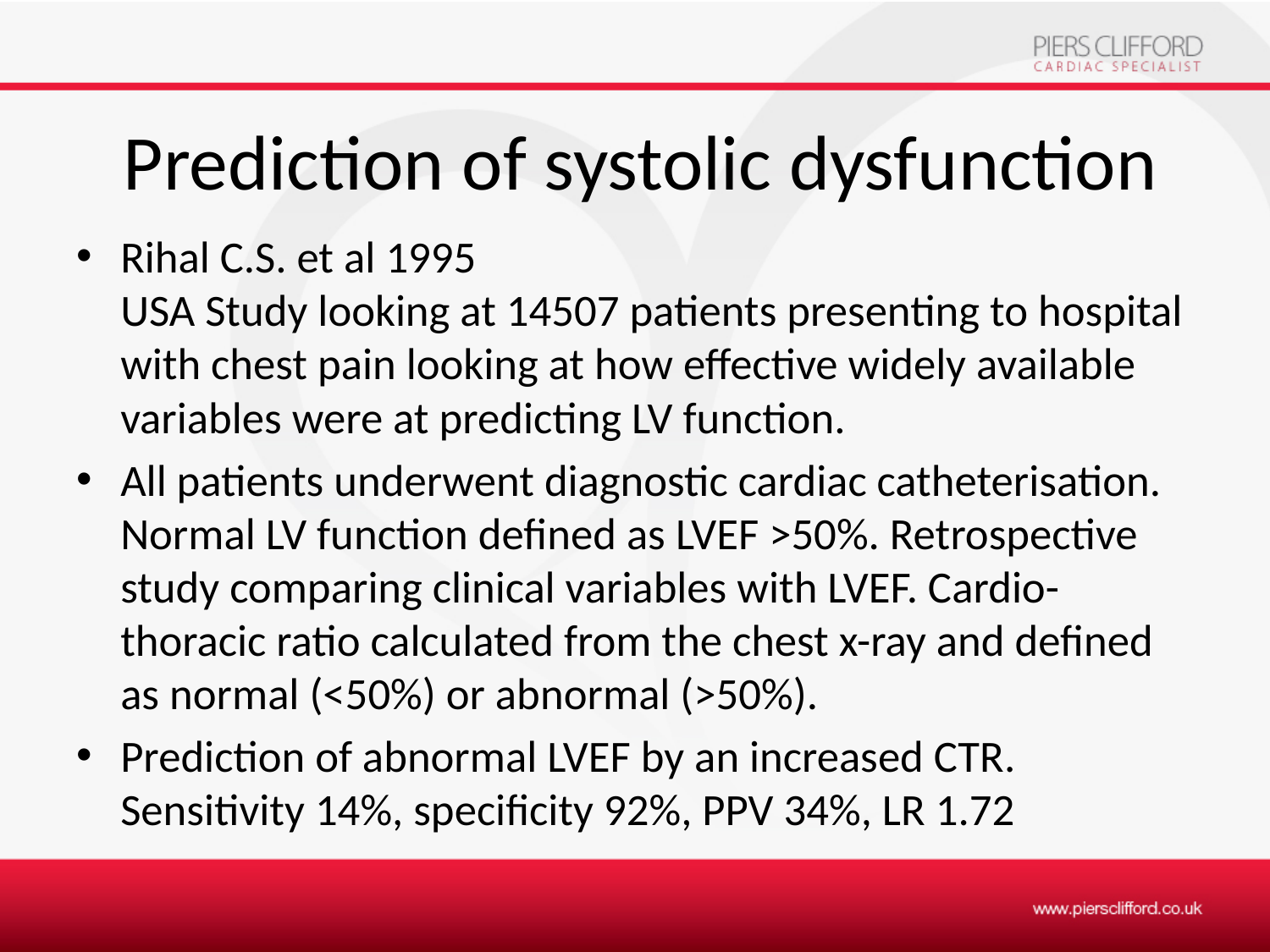

# Prediction of systolic dysfunction
Rihal C.S. et al 1995
USA Study looking at 14507 patients presenting to hospital with chest pain looking at how effective widely available variables were at predicting LV function.
All patients underwent diagnostic cardiac catheterisation. Normal LV function defined as LVEF >50%. Retrospective study comparing clinical variables with LVEF. Cardio-thoracic ratio calculated from the chest x-ray and defined as normal (<50%) or abnormal (>50%).
Prediction of abnormal LVEF by an increased CTR. Sensitivity 14%, specificity 92%, PPV 34%, LR 1.72